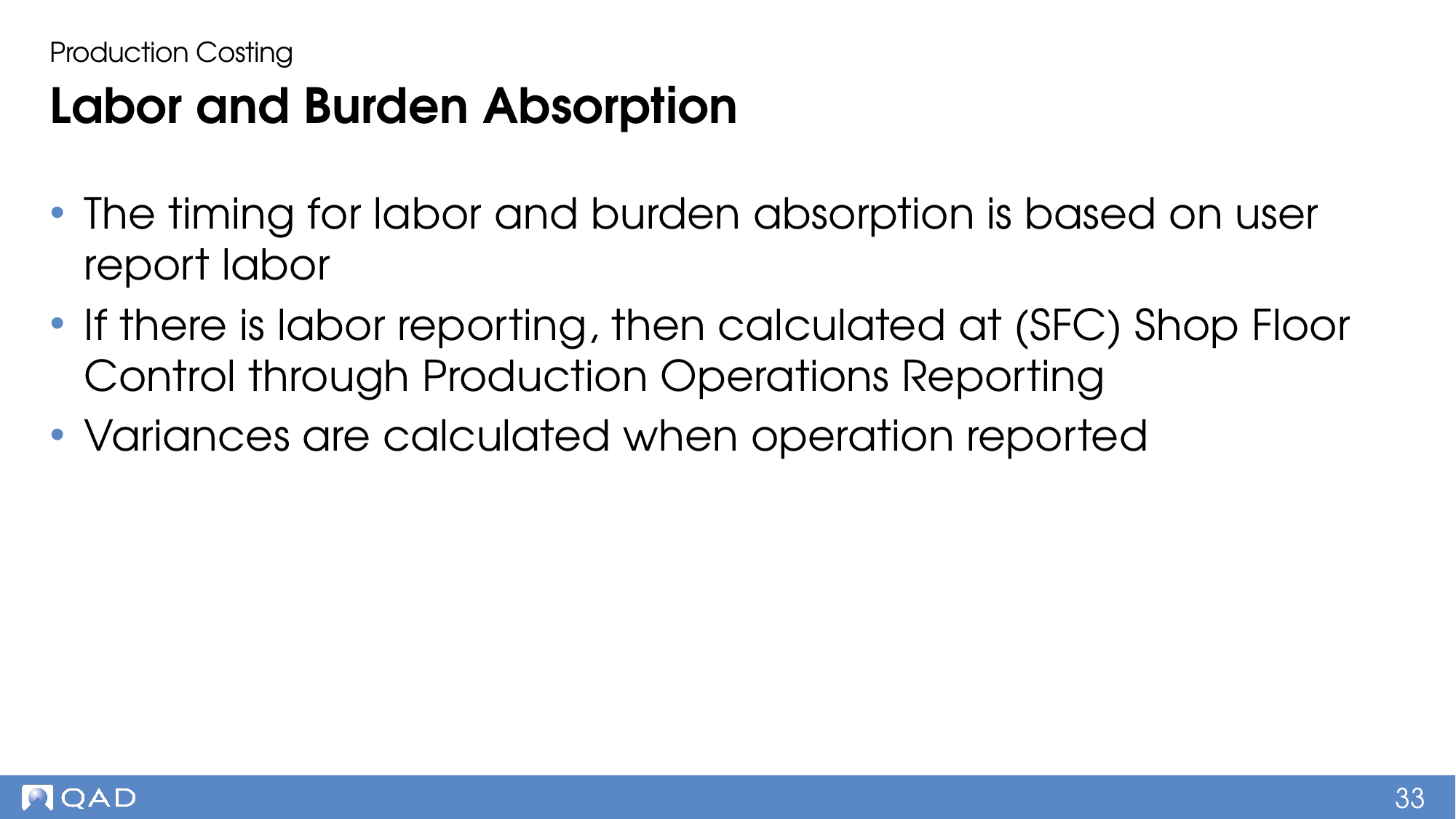

Production Costing
# Labor and Burden Absorption
The timing for labor and burden absorption is based on user report labor
If there is labor reporting, then calculated at (SFC) Shop Floor Control through Production Operations Reporting
Variances are calculated when operation reported
33